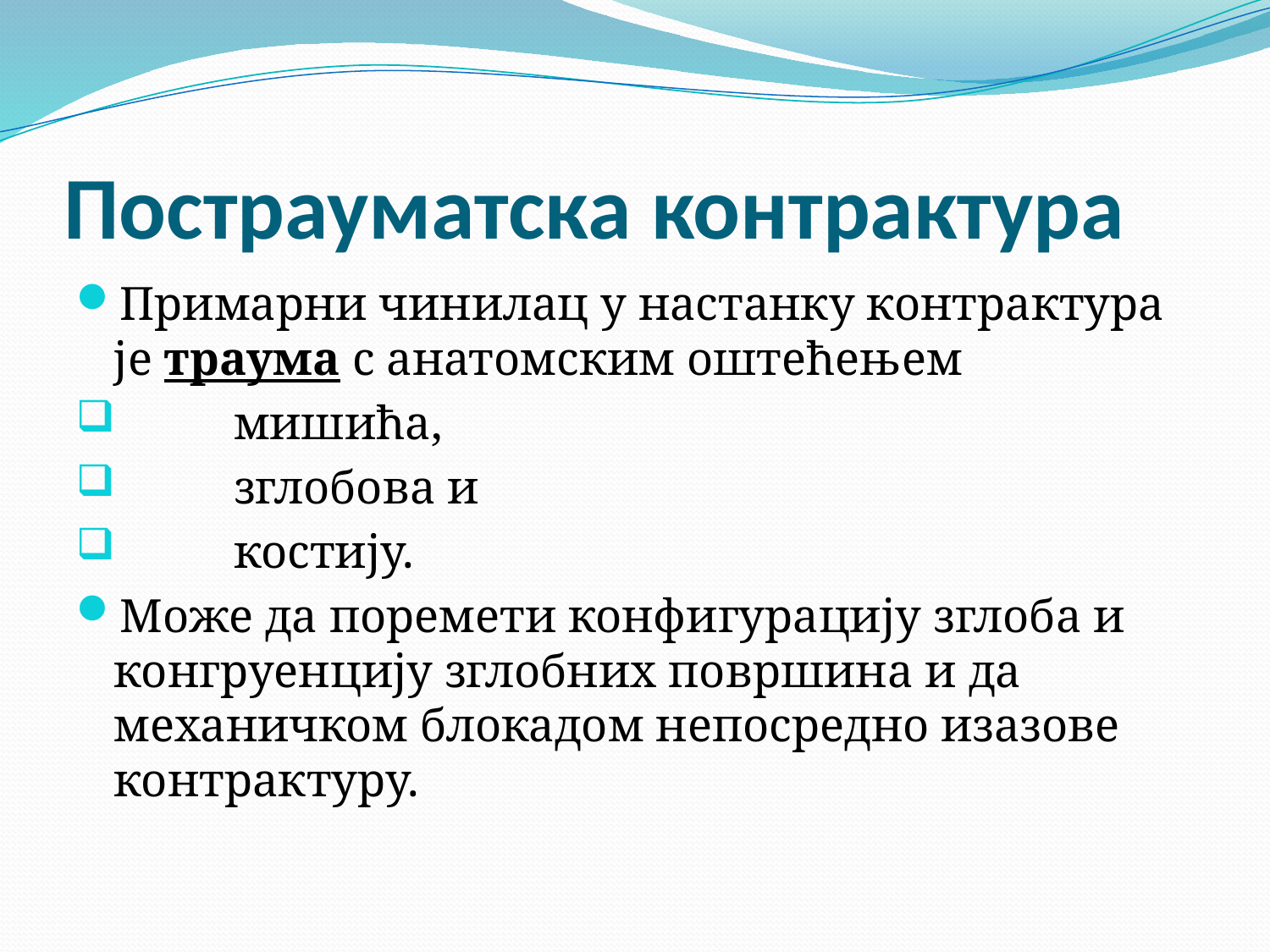

# Пострауматска контрактура
Примарни чинилац у настанку контрактура је траума с анатомским оштећењем
          мишића,
          зглобова и
          костију.
Може да поремети конфигурацију зглоба и конгруенцију зглобних површина и да механичком блокадом непосредно изазове контрактуру.